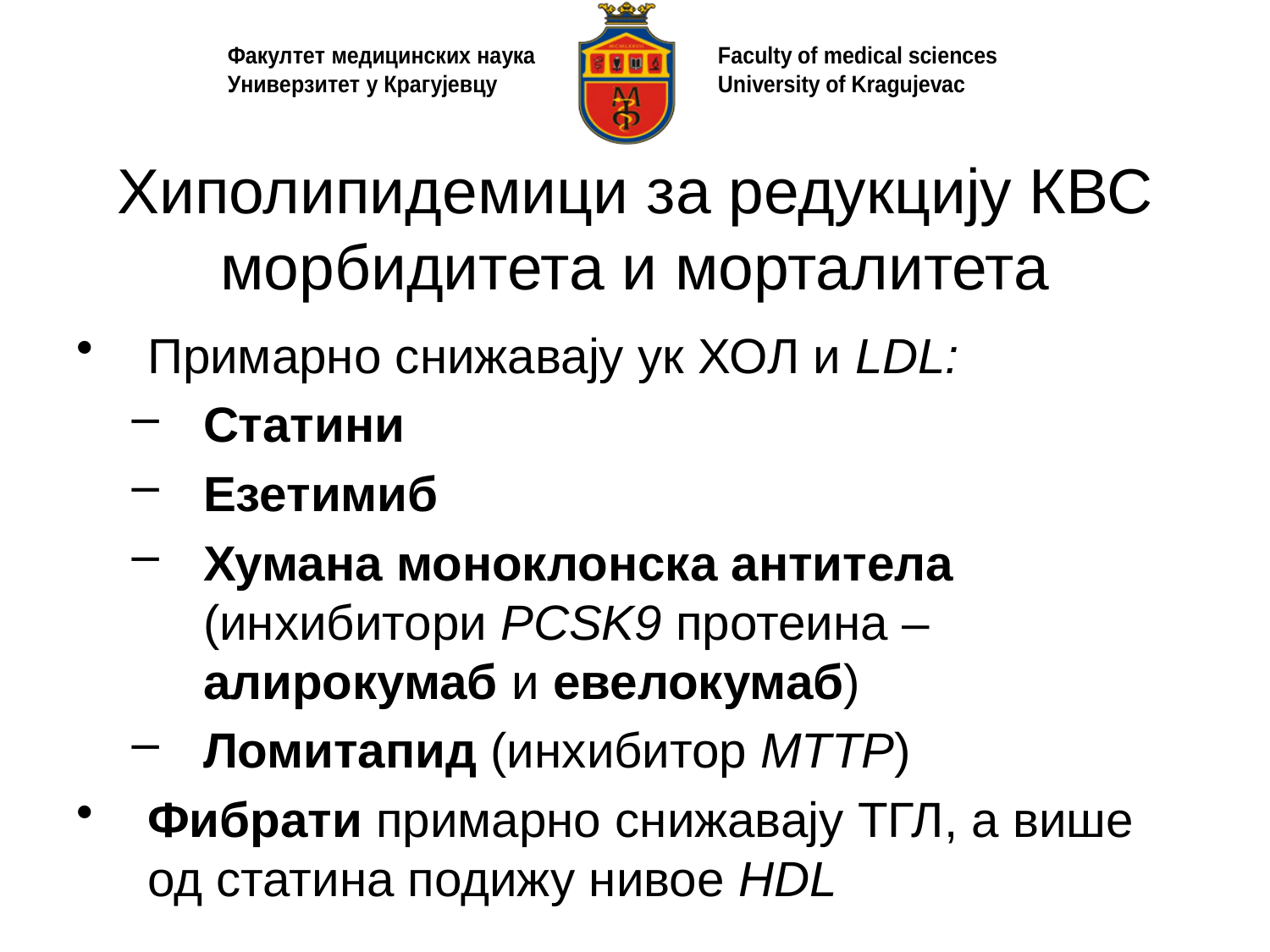

# Хиполипидемици за редукцију КВС морбидитета и морталитета
Примарно снижавају ук ХОЛ и LDL:
Статини
Езетимиб
Хумана моноклонска антитела (инхибитори PCSK9 протеина – алирокумаб и евелокумаб)
Ломитапид (инхибитор MTTP)
Фибрати примарно снижавају ТГЛ, а више од статина подижу нивое HDL